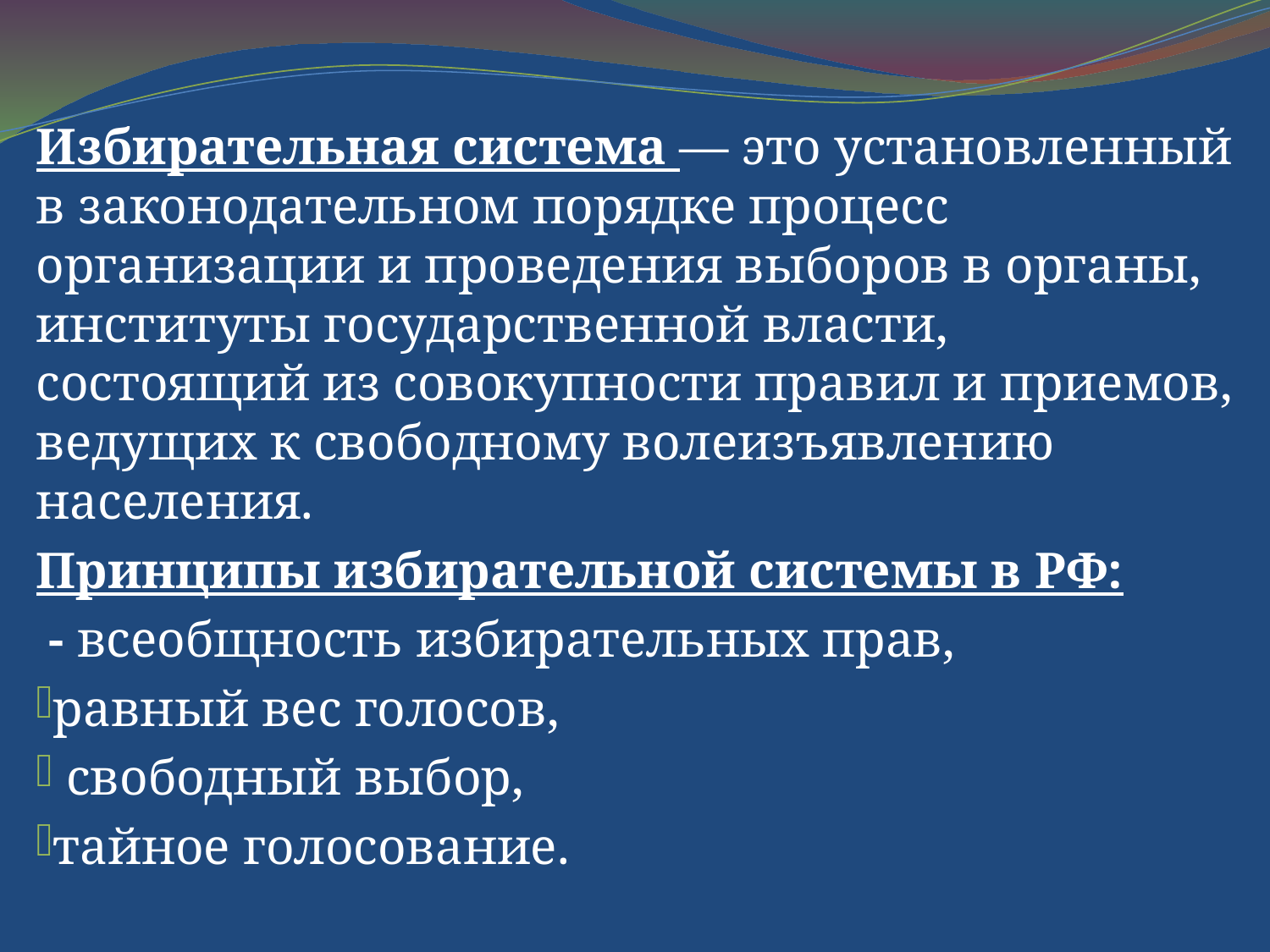

Избирательная система — это установленный в законодательном порядке процесс организации и проведения выборов в органы, институты государственной власти, состоящий из совокупности правил и приемов, ведущих к свободному волеизъявлению населения.
Принципы избирательной системы в РФ:
 - всеобщность избирательных прав,
равный вес голосов,
 свободный выбор,
тайное голосование.